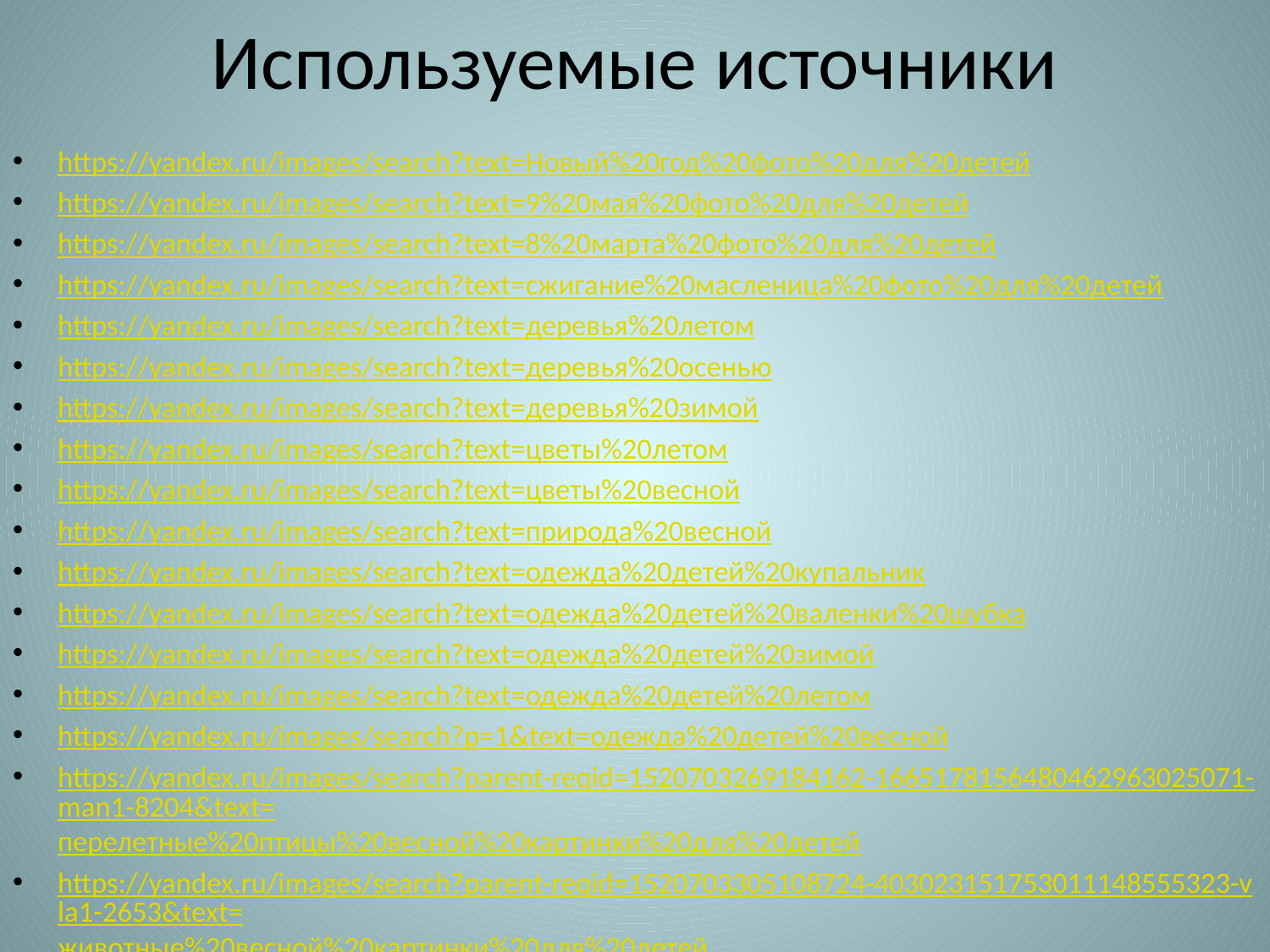

# Используемые источники
https://yandex.ru/images/search?text=Новый%20год%20фото%20для%20детей
https://yandex.ru/images/search?text=9%20мая%20фото%20для%20детей
https://yandex.ru/images/search?text=8%20марта%20фото%20для%20детей
https://yandex.ru/images/search?text=сжигание%20масленица%20фото%20для%20детей
https://yandex.ru/images/search?text=деревья%20летом
https://yandex.ru/images/search?text=деревья%20осенью
https://yandex.ru/images/search?text=деревья%20зимой
https://yandex.ru/images/search?text=цветы%20летом
https://yandex.ru/images/search?text=цветы%20весной
https://yandex.ru/images/search?text=природа%20весной
https://yandex.ru/images/search?text=одежда%20детей%20купальник
https://yandex.ru/images/search?text=одежда%20детей%20валенки%20шубка
https://yandex.ru/images/search?text=одежда%20детей%20зимой
https://yandex.ru/images/search?text=одежда%20детей%20летом
https://yandex.ru/images/search?p=1&text=одежда%20детей%20весной
https://yandex.ru/images/search?parent-reqid=1520703269184162-1665178156480462963025071-man1-8204&text=перелетные%20птицы%20весной%20картинки%20для%20детей
https://yandex.ru/images/search?parent-reqid=1520703305108724-403023151753011148555323-vla1-2653&text=животные%20весной%20картинки%20для%20детей
https://yandex.ru/images/search?text=занятия%20детей%20весной%20картинки